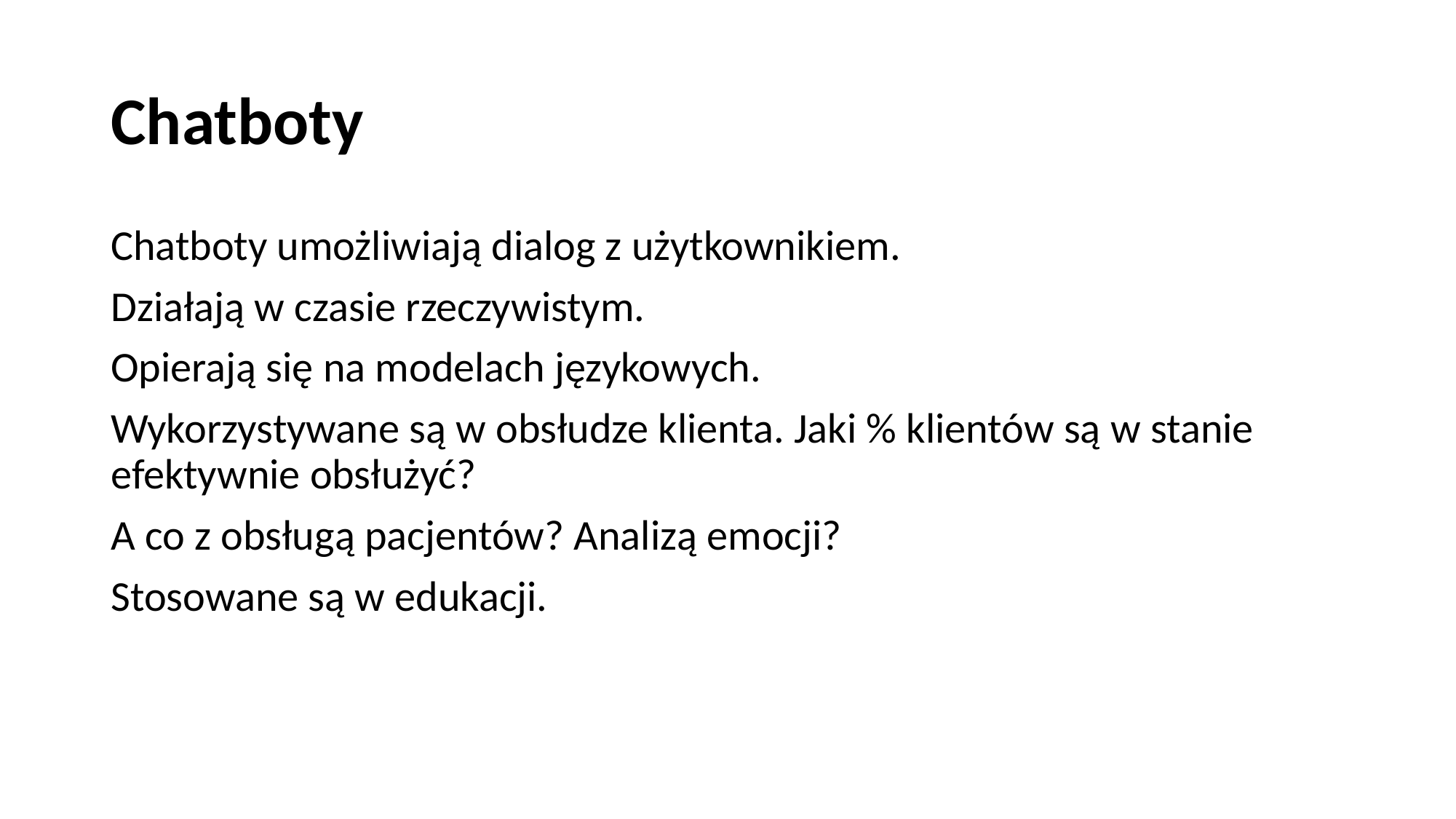

# Chatboty
Chatboty umożliwiają dialog z użytkownikiem.
Działają w czasie rzeczywistym.
Opierają się na modelach językowych.
Wykorzystywane są w obsłudze klienta. Jaki % klientów są w stanie efektywnie obsłużyć?
A co z obsługą pacjentów? Analizą emocji?
Stosowane są w edukacji.